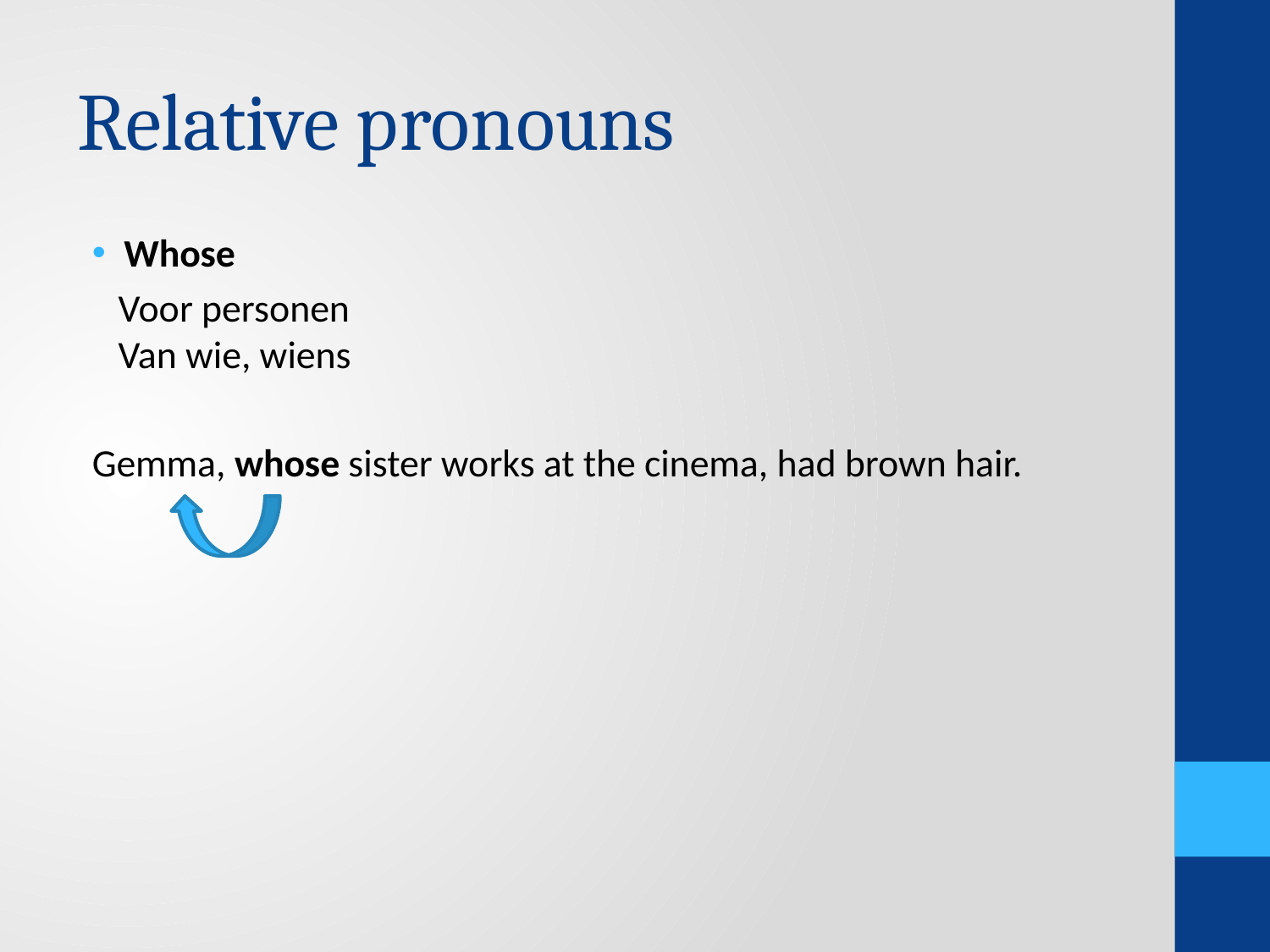

# Relative pronouns
Whose
   Voor personen
   Van wie, wiens

Gemma, whose sister works at the cinema, had brown hair.